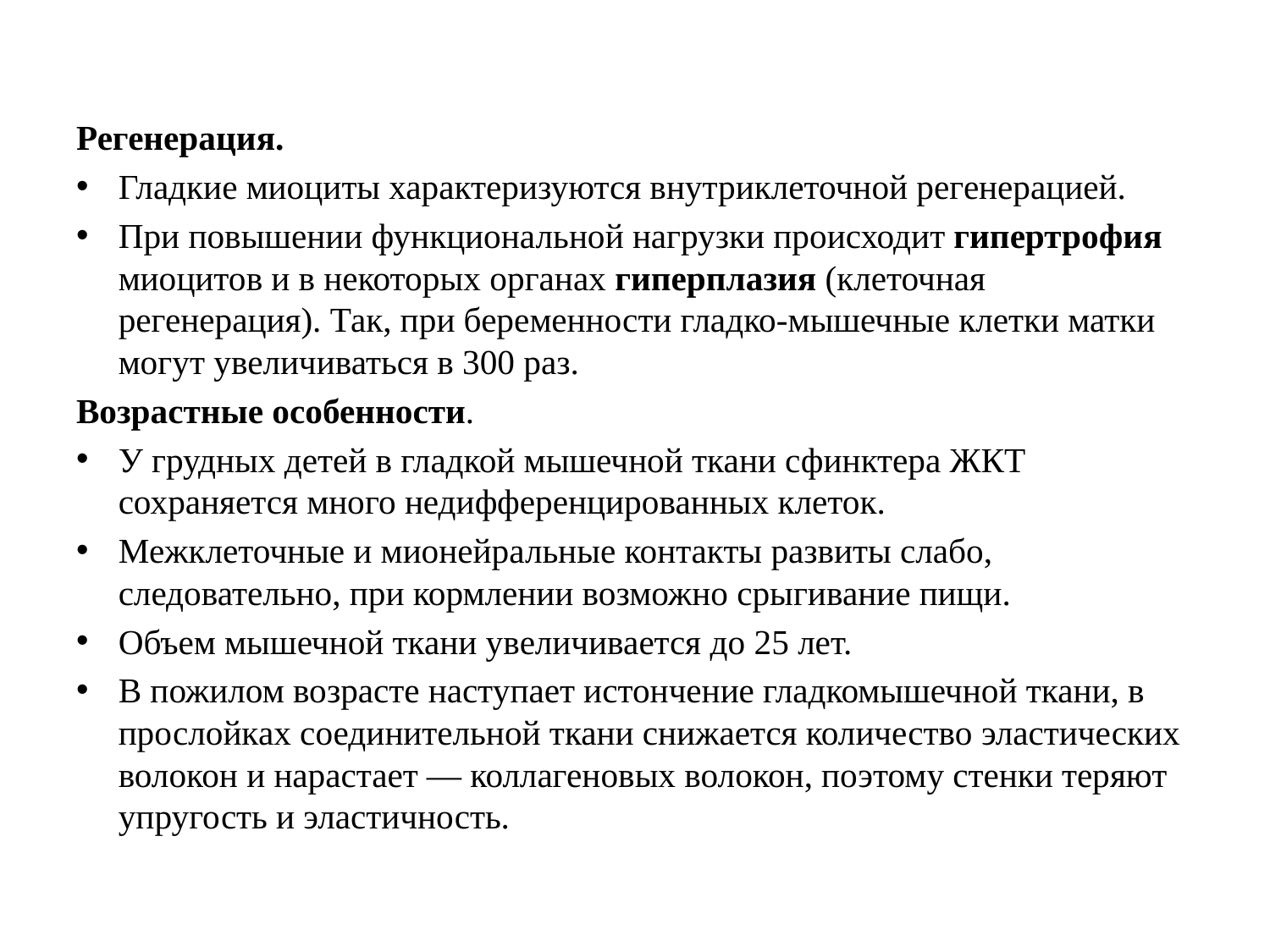

Регенерация.
Гладкие миоциты характеризуются внутриклеточной регенерацией.
При повышении функциональной нагрузки происходит гипертрофия миоцитов и в некоторых органах гиперплазия (клеточная регенерация). Так, при беременности гладко-мышечные клетки матки могут увеличиваться в 300 раз.
Возрастные особенности.
У грудных детей в гладкой мышечной ткани сфинктера ЖКТ сохраняется много недифференцированных клеток.
Межклеточные и мионейральные контакты развиты слабо, следовательно, при кормлении возможно срыгивание пищи.
Объем мышечной ткани увеличивается до 25 лет.
В пожилом возрасте наступает истончение гладкомышечной ткани, в прослойках соединительной ткани снижается количество эластических волокон и нарастает — коллагеновых волокон, поэтому стенки теряют упругость и эластичность.